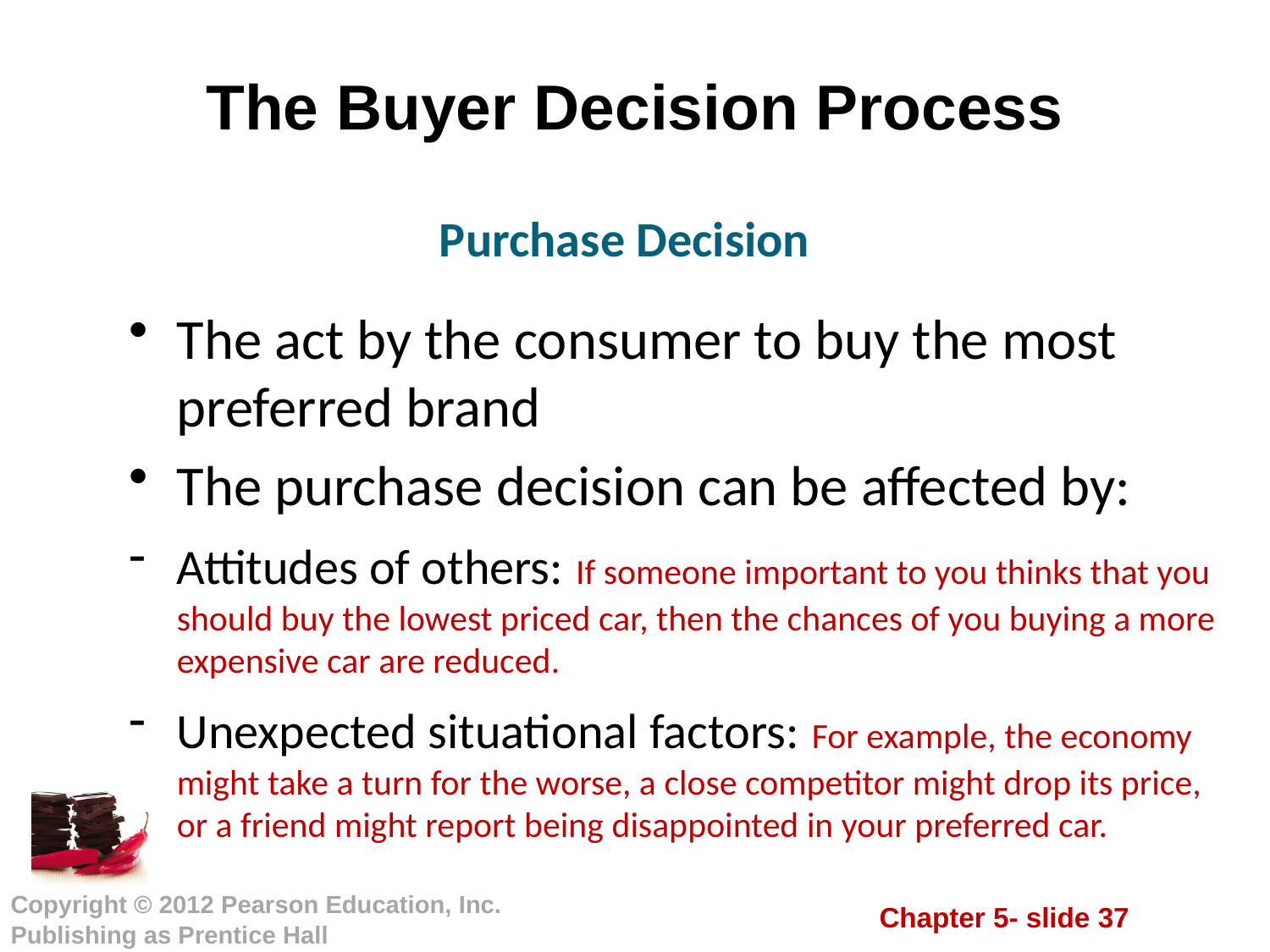

# The Buyer Decision Process
Purchase Decision

The act by the consumer to buy the most preferred brand
The purchase decision can be affected by:
Attitudes of others: If someone important to you thinks that you should buy the lowest priced car, then the chances of you buying a more expensive car are reduced.
Unexpected situational factors: For example, the economy might take a turn for the worse, a close competitor might drop its price, or a friend might report being disappointed in your preferred car.